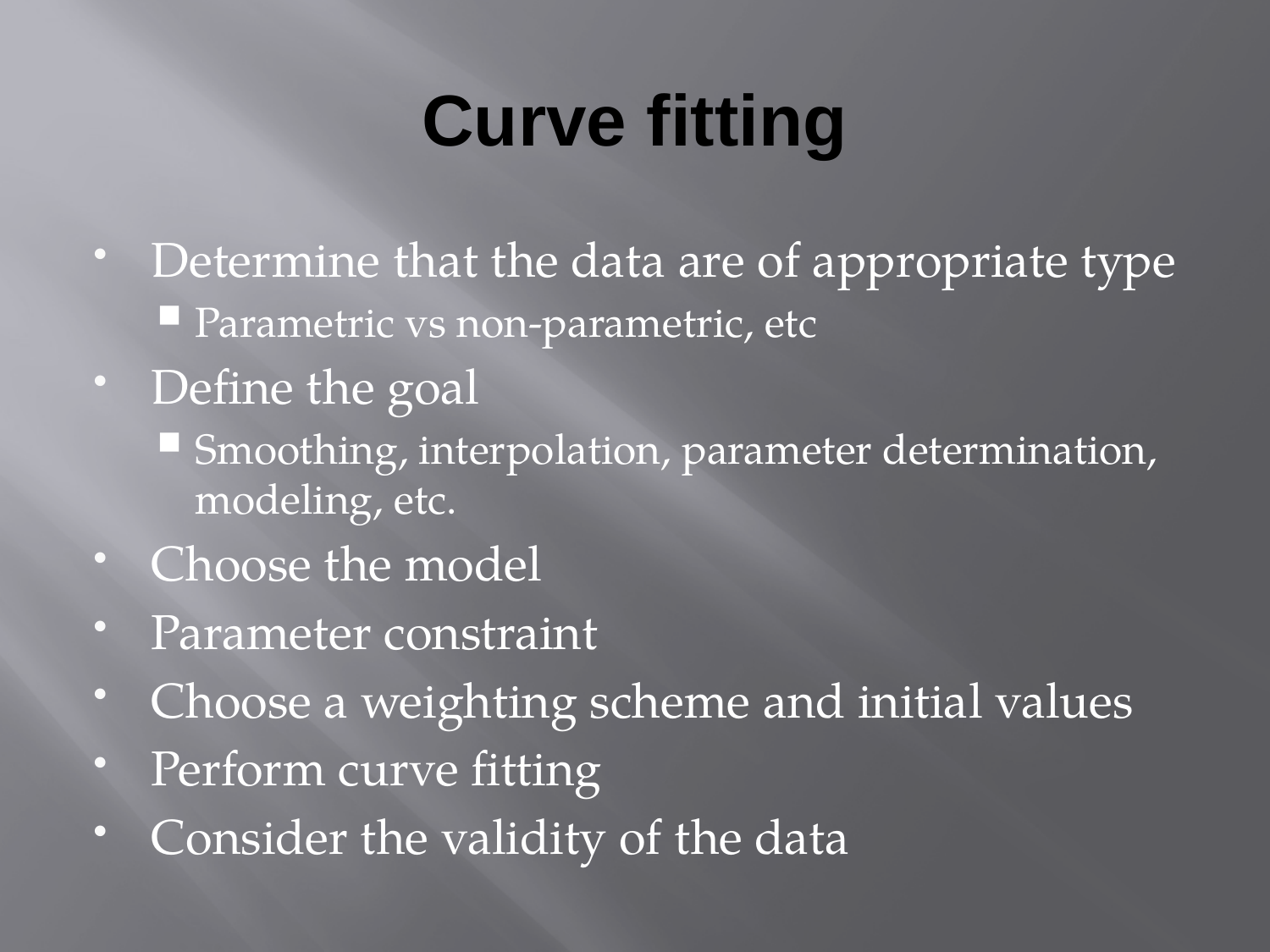

# Curve fitting
Determine that the data are of appropriate type
Parametric vs non-parametric, etc
Define the goal
Smoothing, interpolation, parameter determination, modeling, etc.
Choose the model
Parameter constraint
Choose a weighting scheme and initial values
Perform curve fitting
Consider the validity of the data